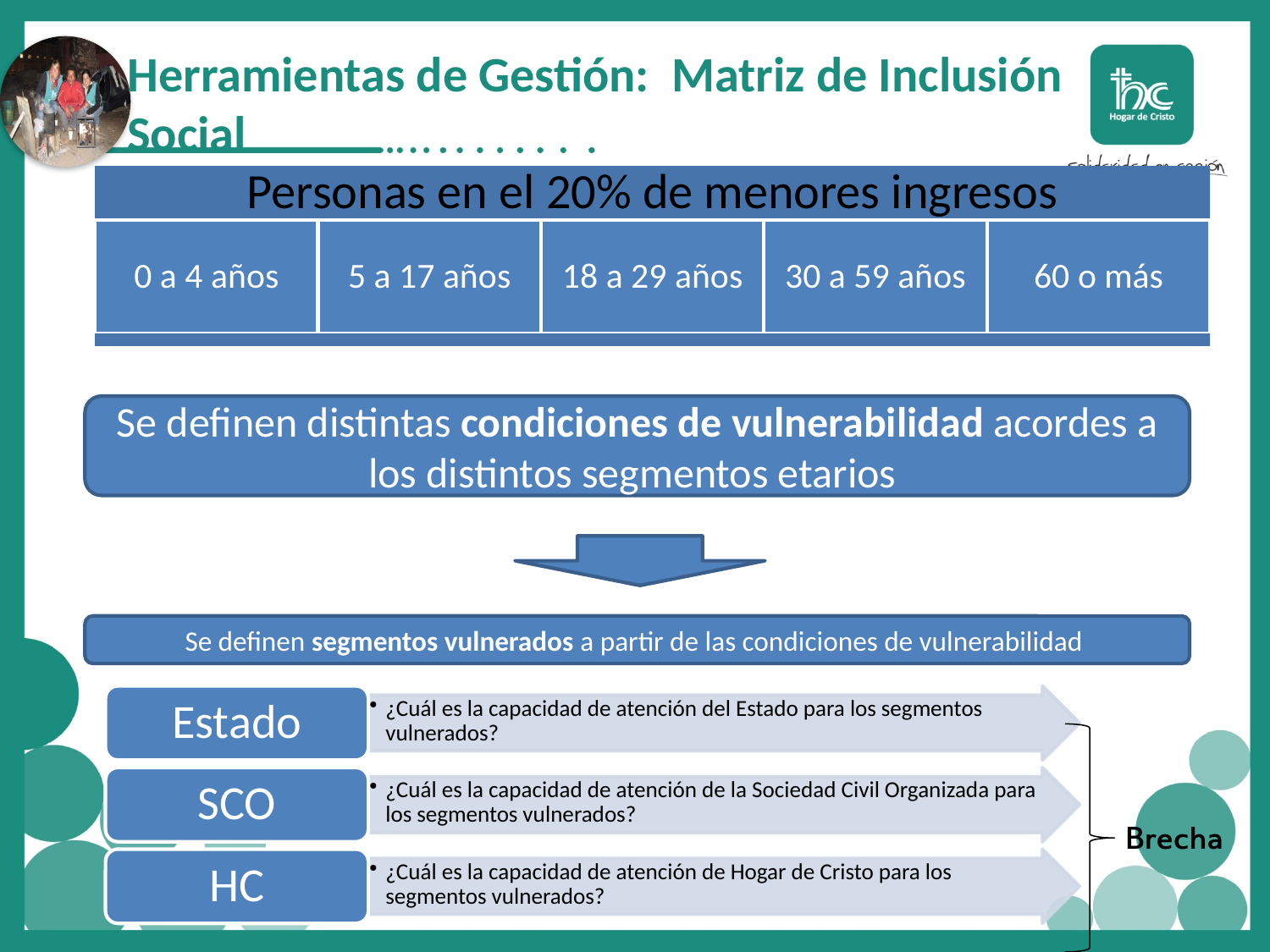

Herramientas de Gestión:  Matriz de Inclusión Social
Personas en el 20% de menores ingresos
0 a 4 años
5 a 17 años
18 a 29 años
30 a 59 años
60 o más

Se definen distintas condiciones de vulnerabilidad acordes a los distintos segmentos etarios

Se definen segmentos vulnerados a partir de las condiciones de vulnerabilidad
¿Cuál es la capacidad de atención del Estado para los segmentos vulnerados?
Estado
¿Cuál es la capacidad de atención de la Sociedad Civil Organizada para los segmentos vulnerados?
SCO
¿Cuál es la capacidad de atención de Hogar de Cristo para los segmentos vulnerados?
HC

Brecha